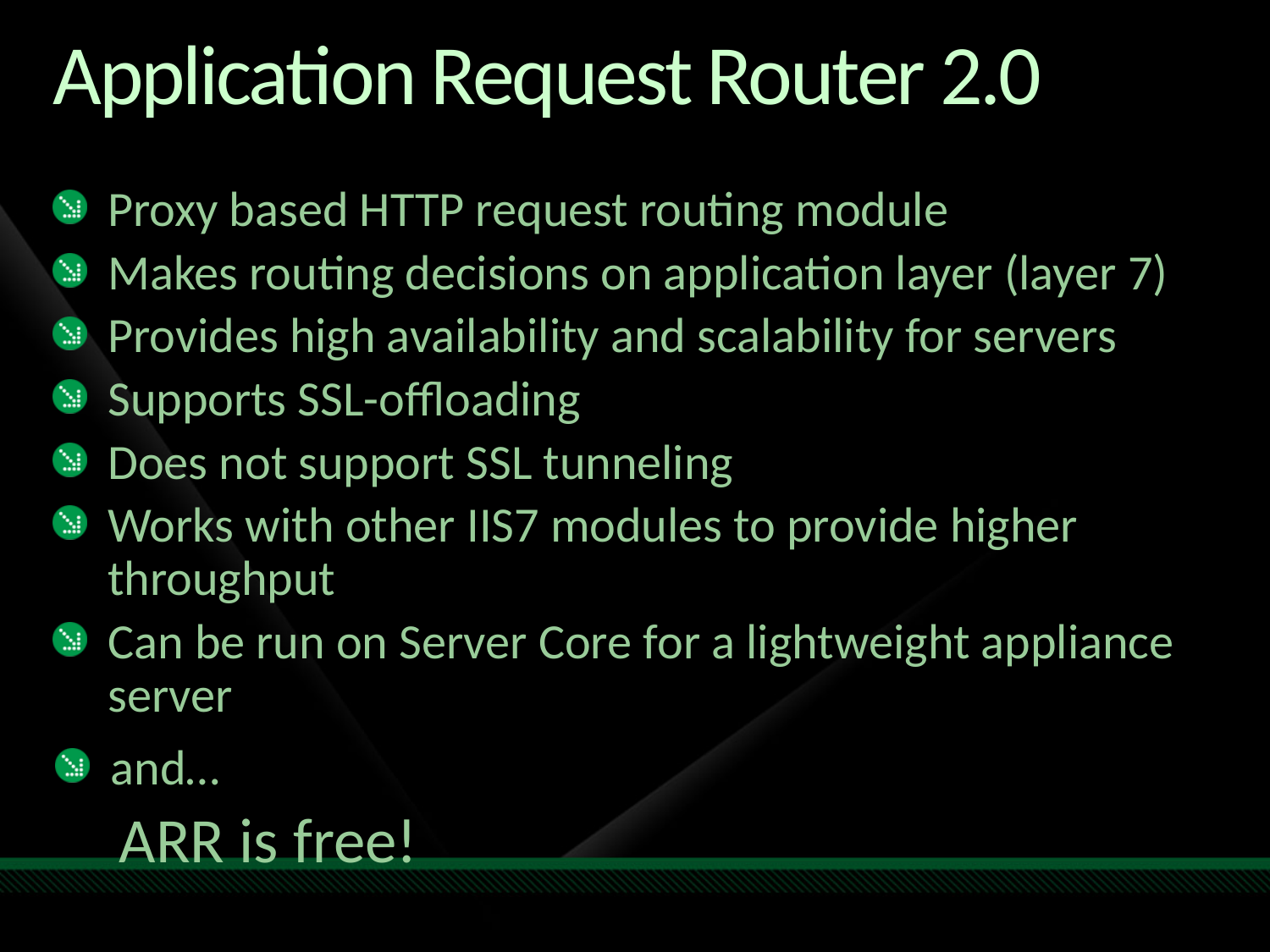

# Application Request Router 2.0
Proxy based HTTP request routing module
Makes routing decisions on application layer (layer 7)
Provides high availability and scalability for servers
Supports SSL-offloading
Does not support SSL tunneling
Works with other IIS7 modules to provide higher throughput
Can be run on Server Core for a lightweight appliance server
and…
ARR is free!